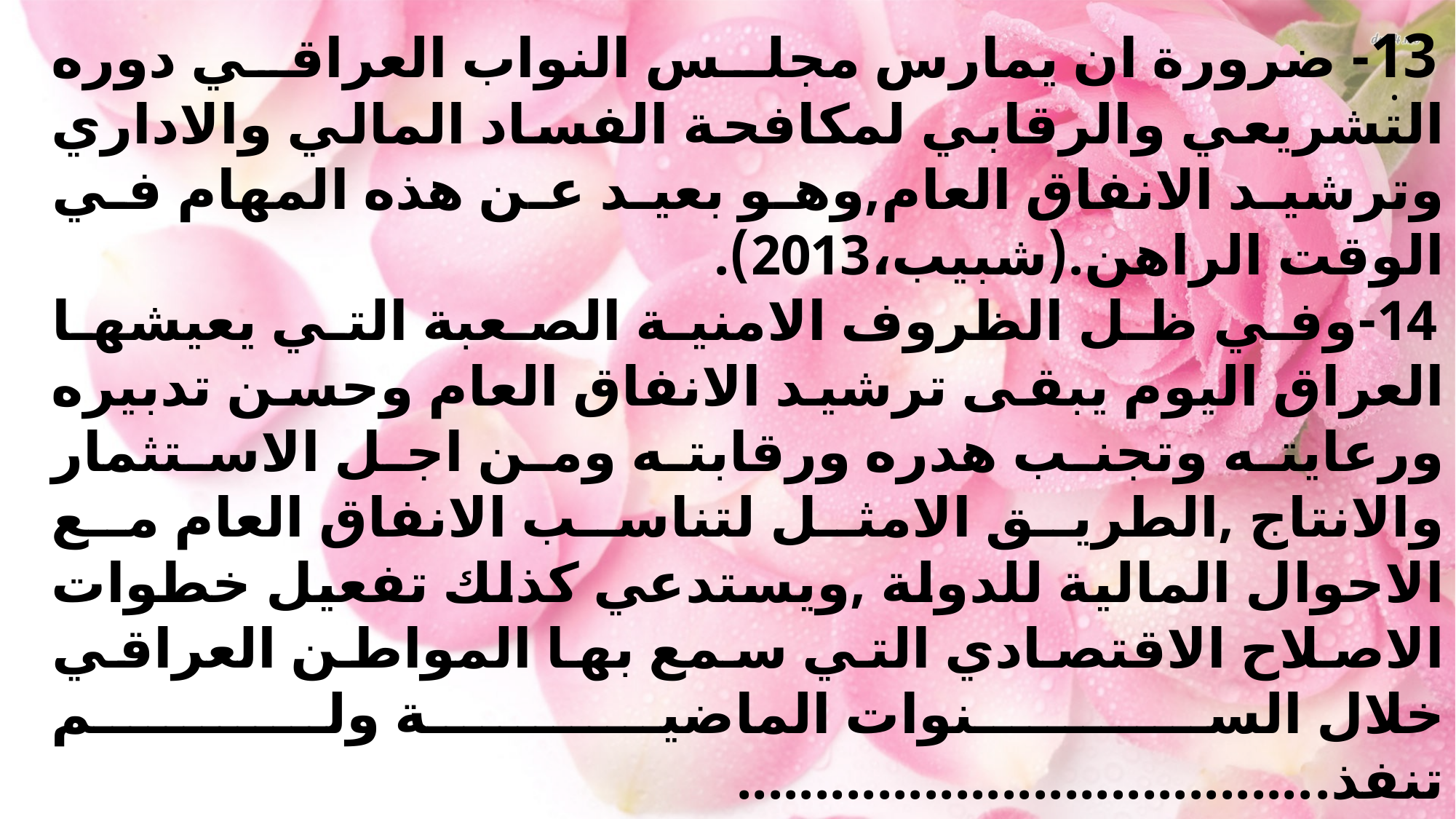

13- ضرورة ان يمارس مجلس النواب العراقي دوره التشريعي والرقابي لمكافحة الفساد المالي والاداري وترشيد الانفاق العام,وهو بعيد عن هذه المهام في الوقت الراهن.(شبيب،2013).
14-وفي ظل الظروف الامنية الصعبة التي يعيشها العراق اليوم يبقى ترشيد الانفاق العام وحسن تدبيره ورعايته وتجنب هدره ورقابته ومن اجل الاستثمار والانتاج ,الطريق الامثل لتناسب الانفاق العام مع الاحوال المالية للدولة ,ويستدعي كذلك تفعيل خطوات الاصلاح الاقتصادي التي سمع بها المواطن العراقي خلال السنوات الماضية ولم تنفذ......................................

.